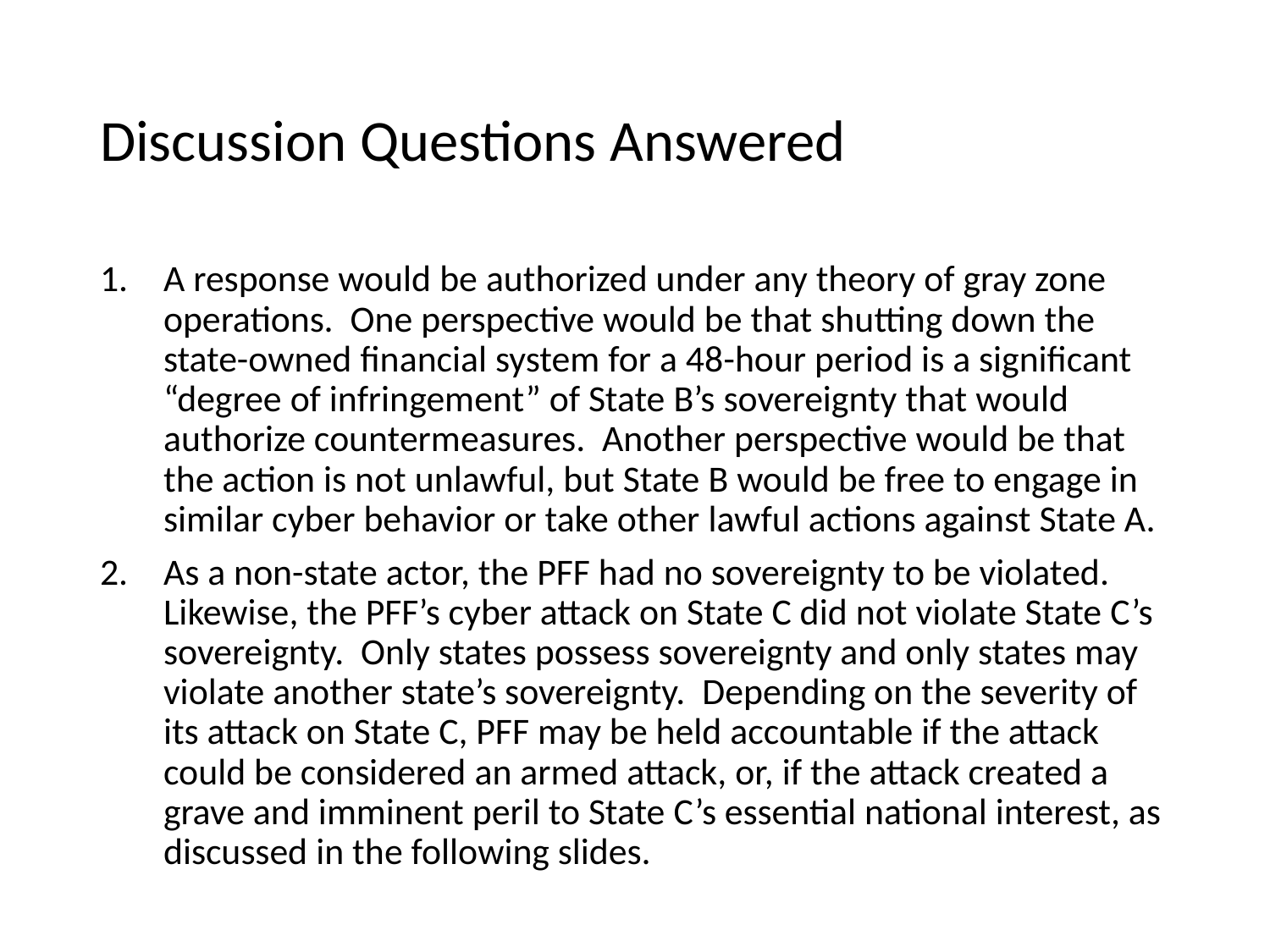

# Discussion Questions Answered
A response would be authorized under any theory of gray zone operations.  One perspective would be that shutting down the state-owned financial system for a 48-hour period is a significant “degree of infringement” of State B’s sovereignty that would authorize countermeasures.  Another perspective would be that the action is not unlawful, but State B would be free to engage in similar cyber behavior or take other lawful actions against State A.
As a non-state actor, the PFF had no sovereignty to be violated.   Likewise, the PFF’s cyber attack on State C did not violate State C’s sovereignty.  Only states possess sovereignty and only states may violate another state’s sovereignty.  Depending on the severity of its attack on State C, PFF may be held accountable if the attack could be considered an armed attack, or, if the attack created a grave and imminent peril to State C’s essential national interest, as discussed in the following slides.